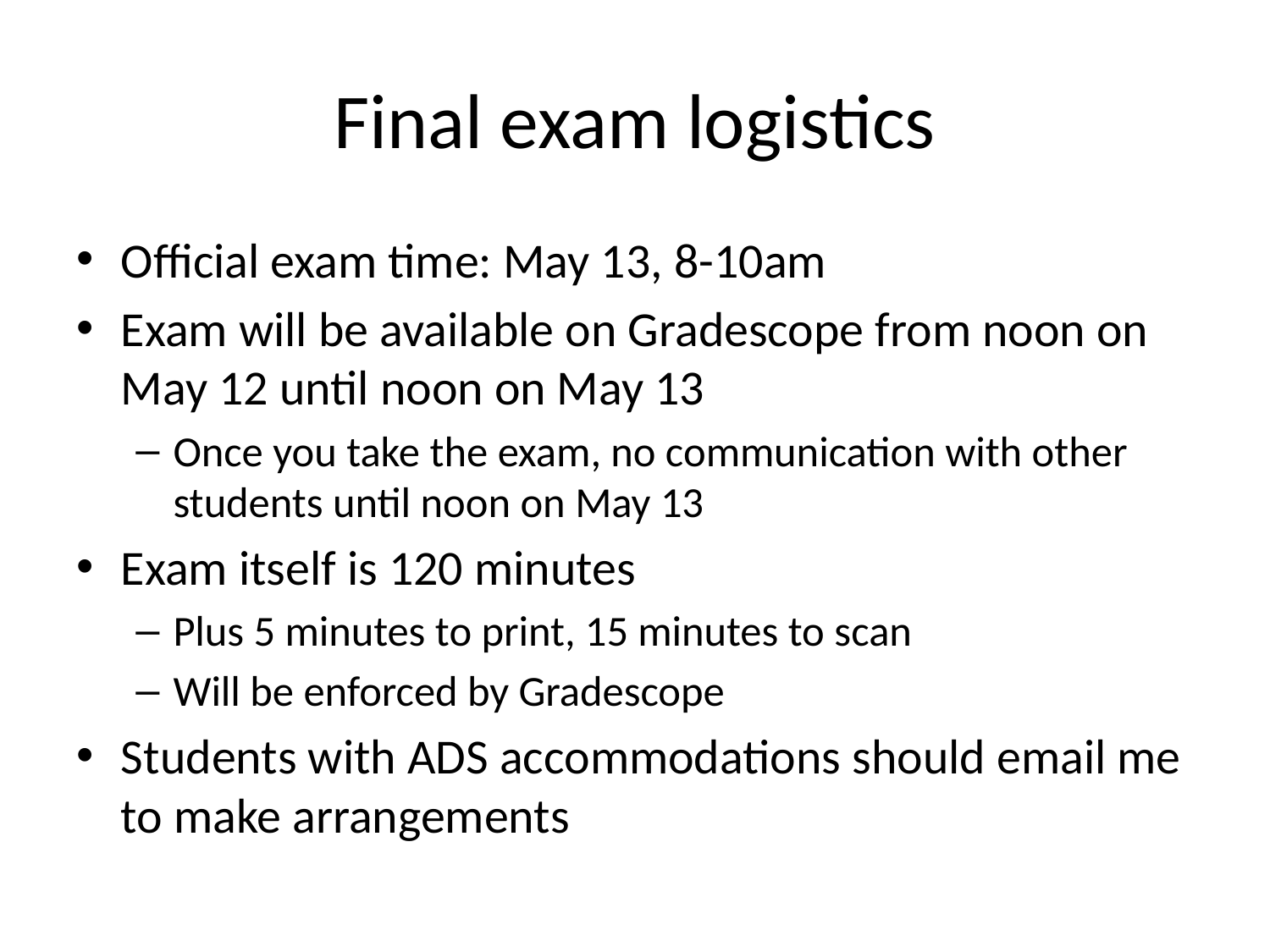

# Final exam logistics
Official exam time: May 13, 8-10am
Exam will be available on Gradescope from noon on May 12 until noon on May 13
Once you take the exam, no communication with other students until noon on May 13
Exam itself is 120 minutes
Plus 5 minutes to print, 15 minutes to scan
Will be enforced by Gradescope
Students with ADS accommodations should email me to make arrangements